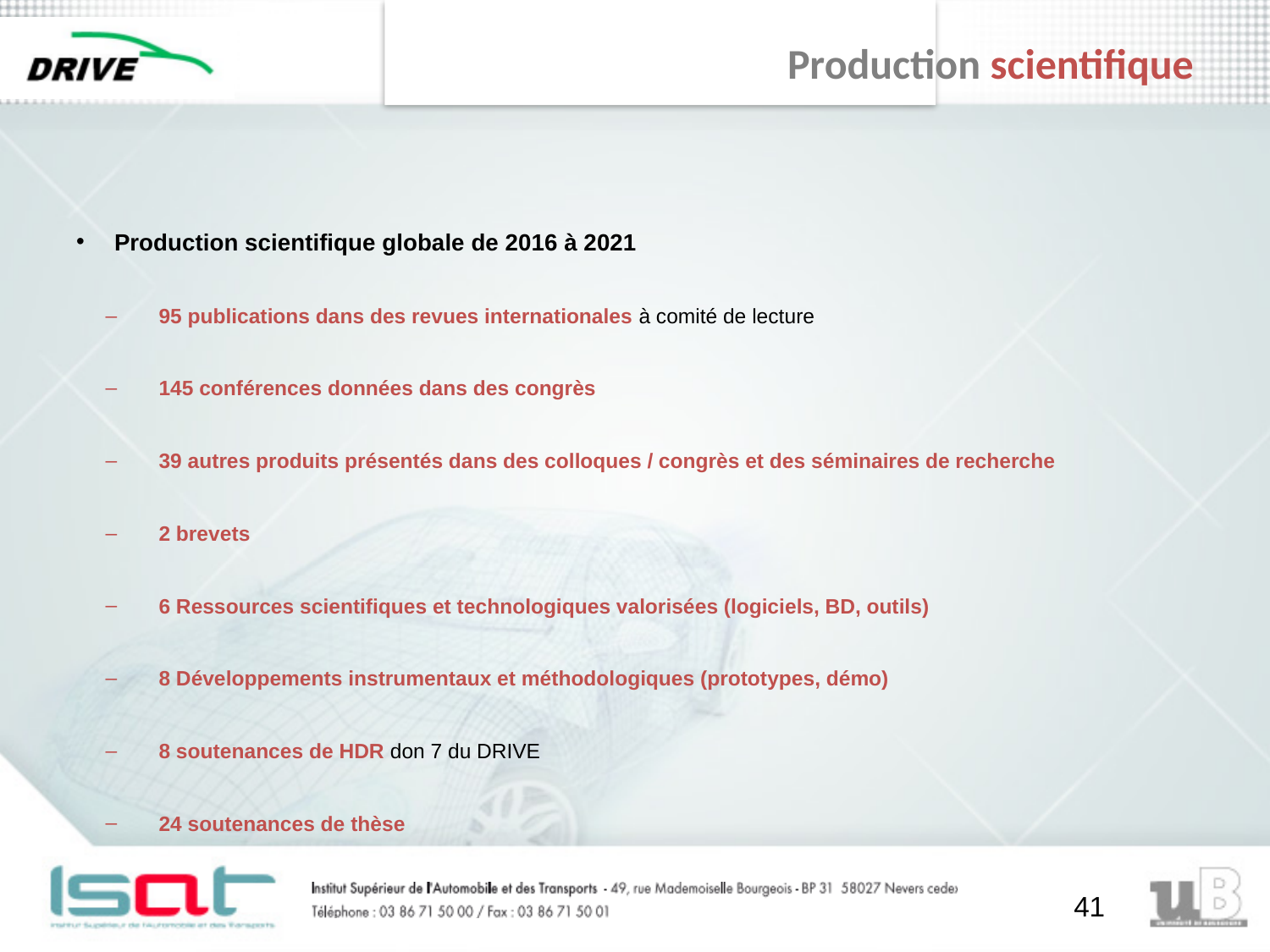

# Production scientifique
Production scientifique globale de 2016 à 2021

95 publications dans des revues internationales à comité de lecture

145 conférences données dans des congrès

39 autres produits présentés dans des colloques / congrès et des séminaires de recherche

2 brevets

6 Ressources scientifiques et technologiques valorisées (logiciels, BD, outils)

8 Développements instrumentaux et méthodologiques (prototypes, démo)

8 soutenances de HDR don 7 du DRIVE

24 soutenances de thèse